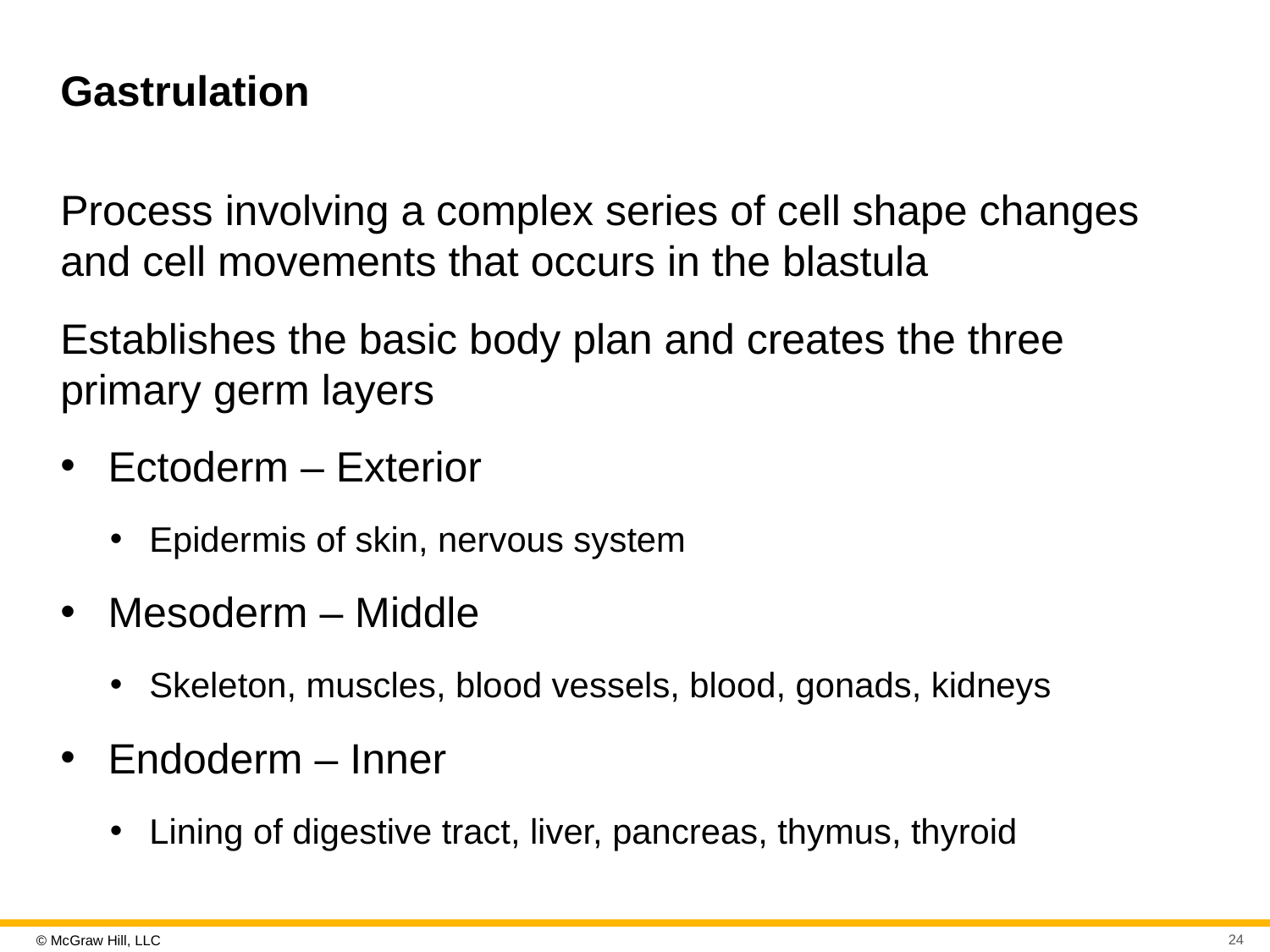

# Gastrulation
Process involving a complex series of cell shape changes and cell movements that occurs in the blastula
Establishes the basic body plan and creates the three primary germ layers
Ectoderm – Exterior
Epidermis of skin, nervous system
Mesoderm – Middle
Skeleton, muscles, blood vessels, blood, gonads, kidneys
Endoderm – Inner
Lining of digestive tract, liver, pancreas, thymus, thyroid
24